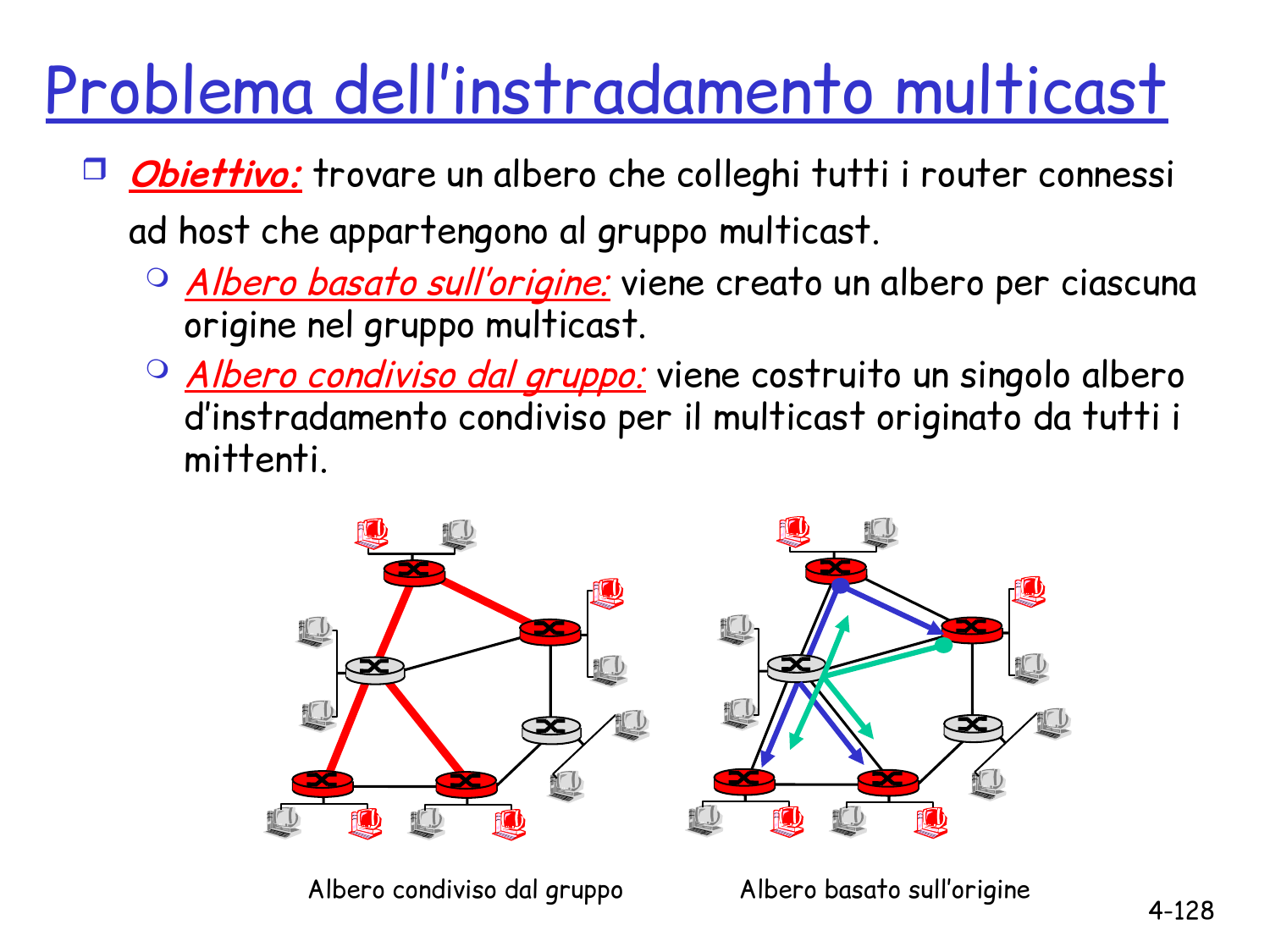

# Problema dell’instradamento multicast
Obiettivo: trovare un albero che colleghi tutti i router connessi ad host che appartengono al gruppo multicast.
Albero basato sull’origine: viene creato un albero per ciascuna origine nel gruppo multicast.
Albero condiviso dal gruppo: viene costruito un singolo albero d’instradamento condiviso per il multicast originato da tutti i mittenti.

Albero basato sull’origine

Albero condiviso dal gruppo
4-128